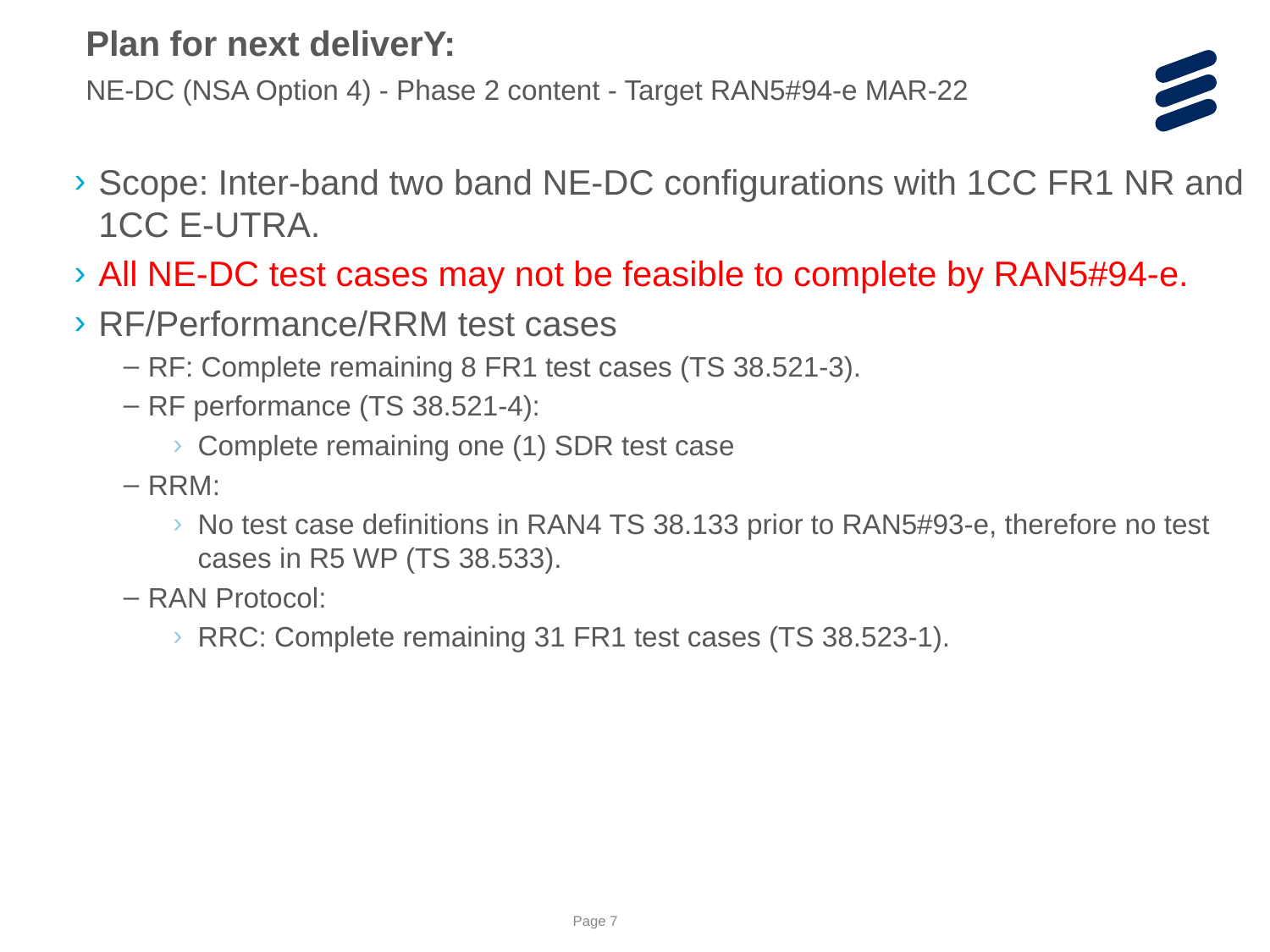

Plan for next deliverY:

NE-DC (NSA Option 4) - Phase 2 content - Target RAN5#94-e MAR-22
Scope: Inter-band two band NE-DC configurations with 1CC FR1 NR and 1CC E-UTRA.
All NE-DC test cases may not be feasible to complete by RAN5#94-e.
RF/Performance/RRM test cases
RF: Complete remaining 8 FR1 test cases (TS 38.521-3).
RF performance (TS 38.521-4):
Complete remaining one (1) SDR test case
RRM:
No test case definitions in RAN4 TS 38.133 prior to RAN5#93-e, therefore no test cases in R5 WP (TS 38.533).
RAN Protocol:
RRC: Complete remaining 31 FR1 test cases (TS 38.523-1).